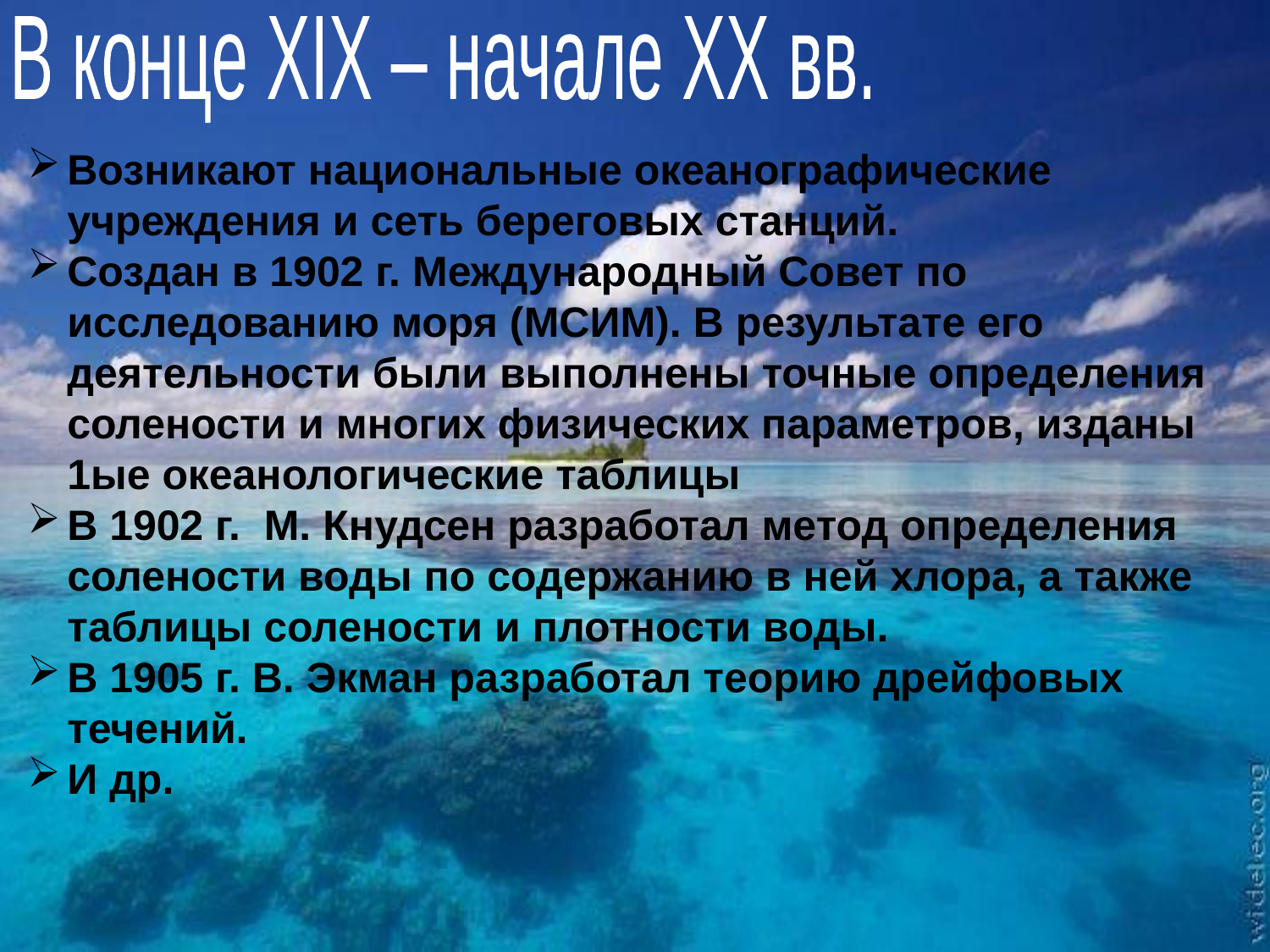

В конце XIX – начале XX вв.
Возникают национальные океанографические учреждения и сеть береговых станций.
Создан в 1902 г. Международный Совет по исследованию моря (МСИМ). В результате его деятельности были выполнены точные определения солености и многих физических параметров, изданы 1ые океанологические таблицы
В 1902 г.  М. Кнудсен разработал метод определения солености воды по содержанию в ней хлора, а также таблицы солености и плотности воды.
В 1905 г. В. Экман разработал теорию дрейфовых течений.
И др.